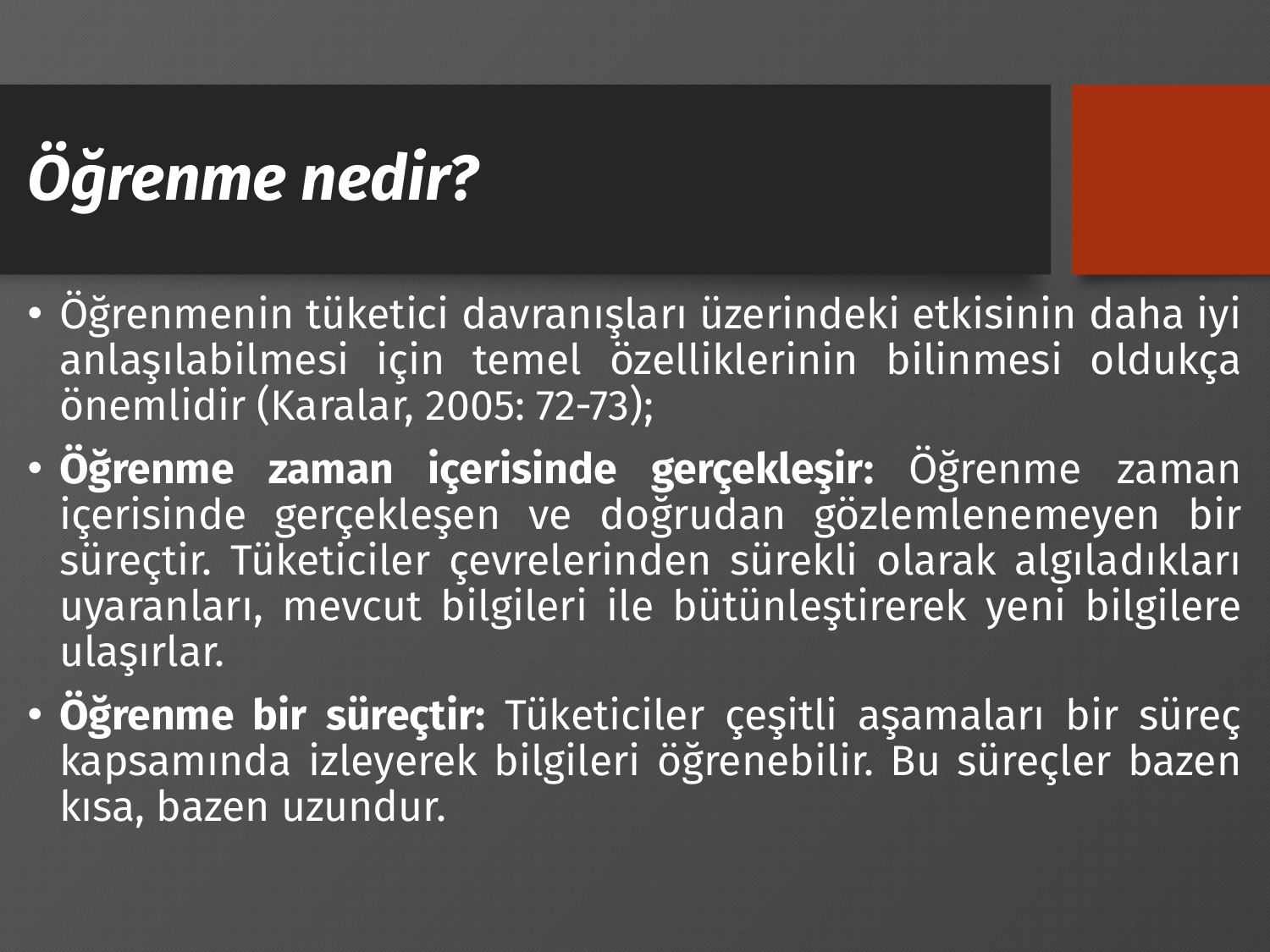

# Öğrenme nedir?
Öğrenmenin tüketici davranışları üzerindeki etkisinin daha iyi anlaşılabilmesi için temel özelliklerinin bilinmesi oldukça önemlidir (Karalar, 2005: 72-73);
Öğrenme zaman içerisinde gerçekleşir: Öğrenme zaman içerisinde gerçekleşen ve doğrudan gözlemlenemeyen bir süreçtir. Tüketiciler çevrelerinden sürekli olarak algıladıkları uyaranları, mevcut bilgileri ile bütünleştirerek yeni bilgilere ulaşırlar.
Öğrenme bir süreçtir: Tüketiciler çeşitli aşamaları bir süreç kapsamında izleyerek bilgileri öğrenebilir. Bu süreçler bazen kısa, bazen uzundur.